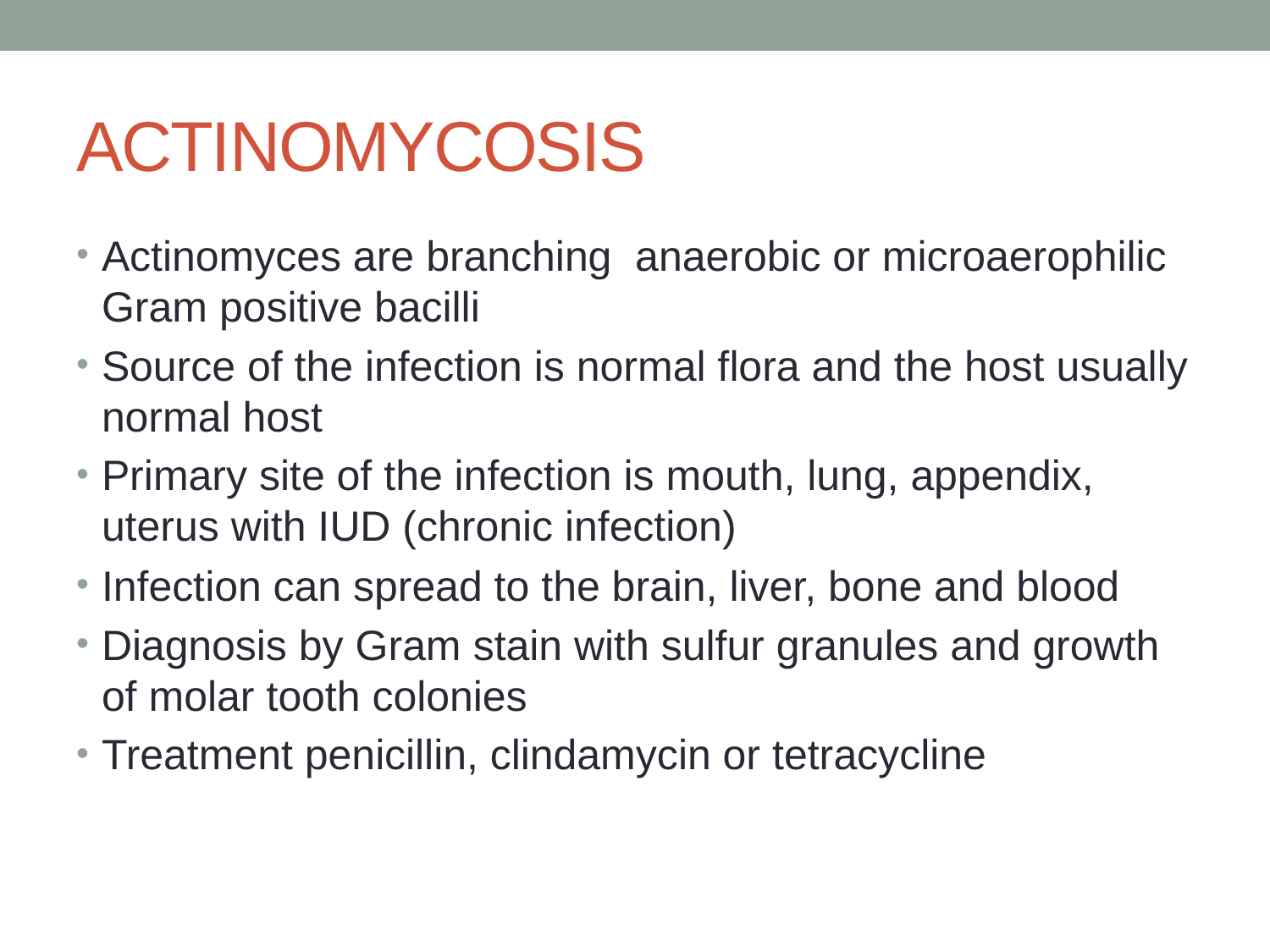

# ACTINOMYCOSIS
Actinomyces are branching  anaerobic or microaerophilic Gram positive bacilli
Source of the infection is normal flora and the host usually normal host
Primary site of the infection is mouth, lung, appendix, uterus with IUD (chronic infection)
Infection can spread to the brain, liver, bone and blood
Diagnosis by Gram stain with sulfur granules and growth of molar tooth colonies
Treatment penicillin, clindamycin or tetracycline